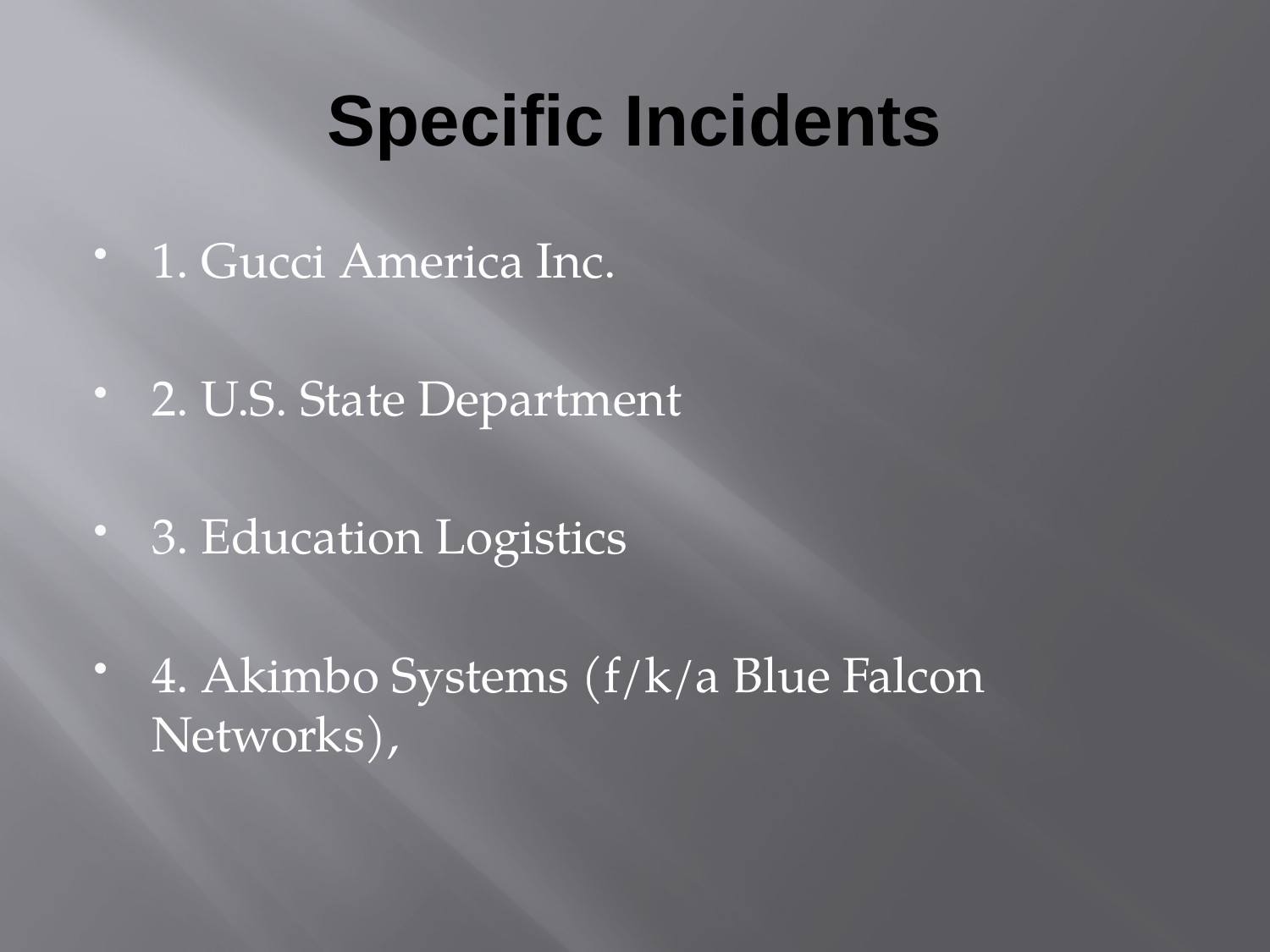

# Specific Incidents
1. Gucci America Inc.

2. U.S. State Department

3. Education Logistics

4. Akimbo Systems (f/k/a Blue Falcon Networks),